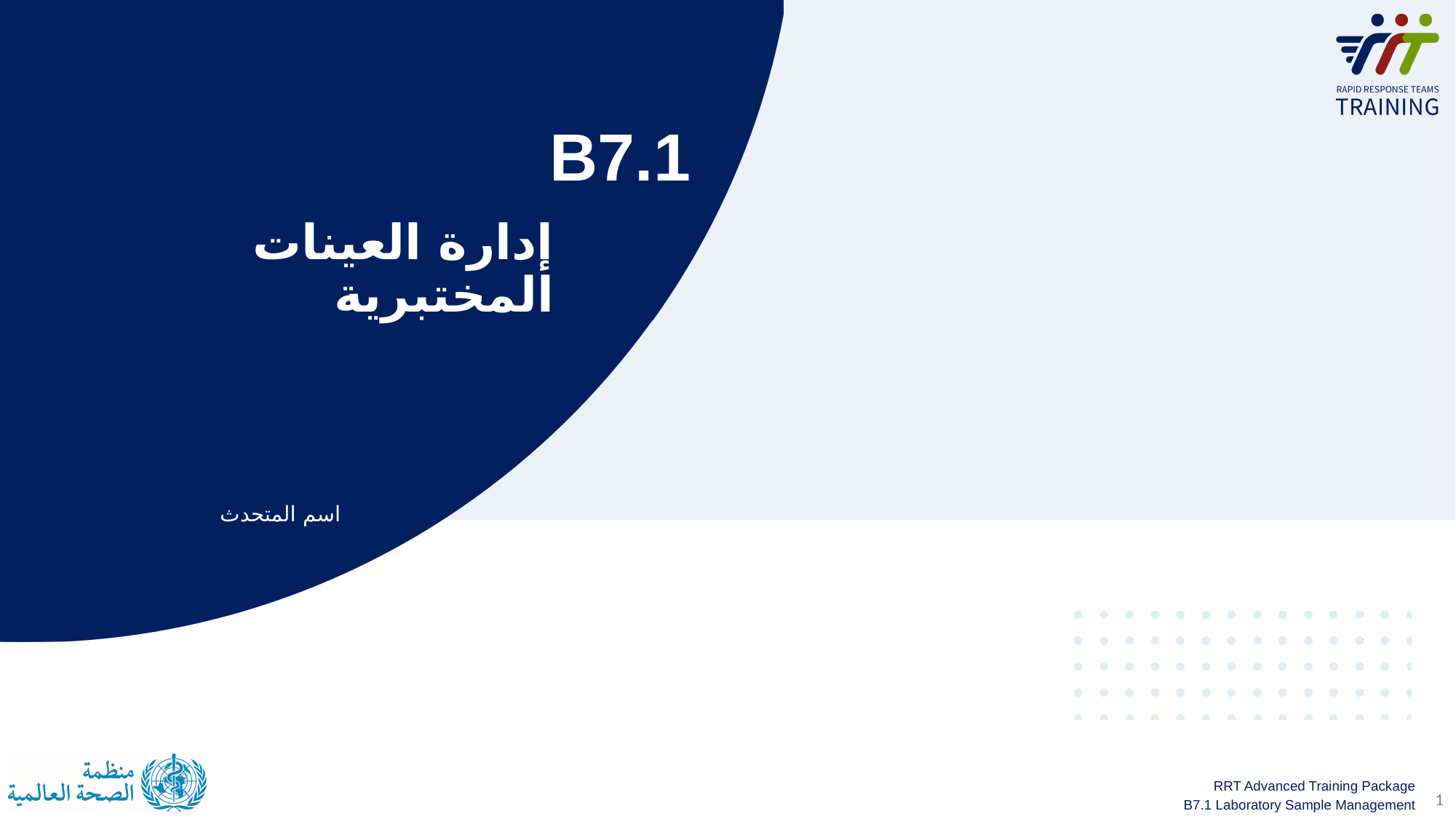

B7.1
# إدارة العينات  المختبرية
اسم المتحدث